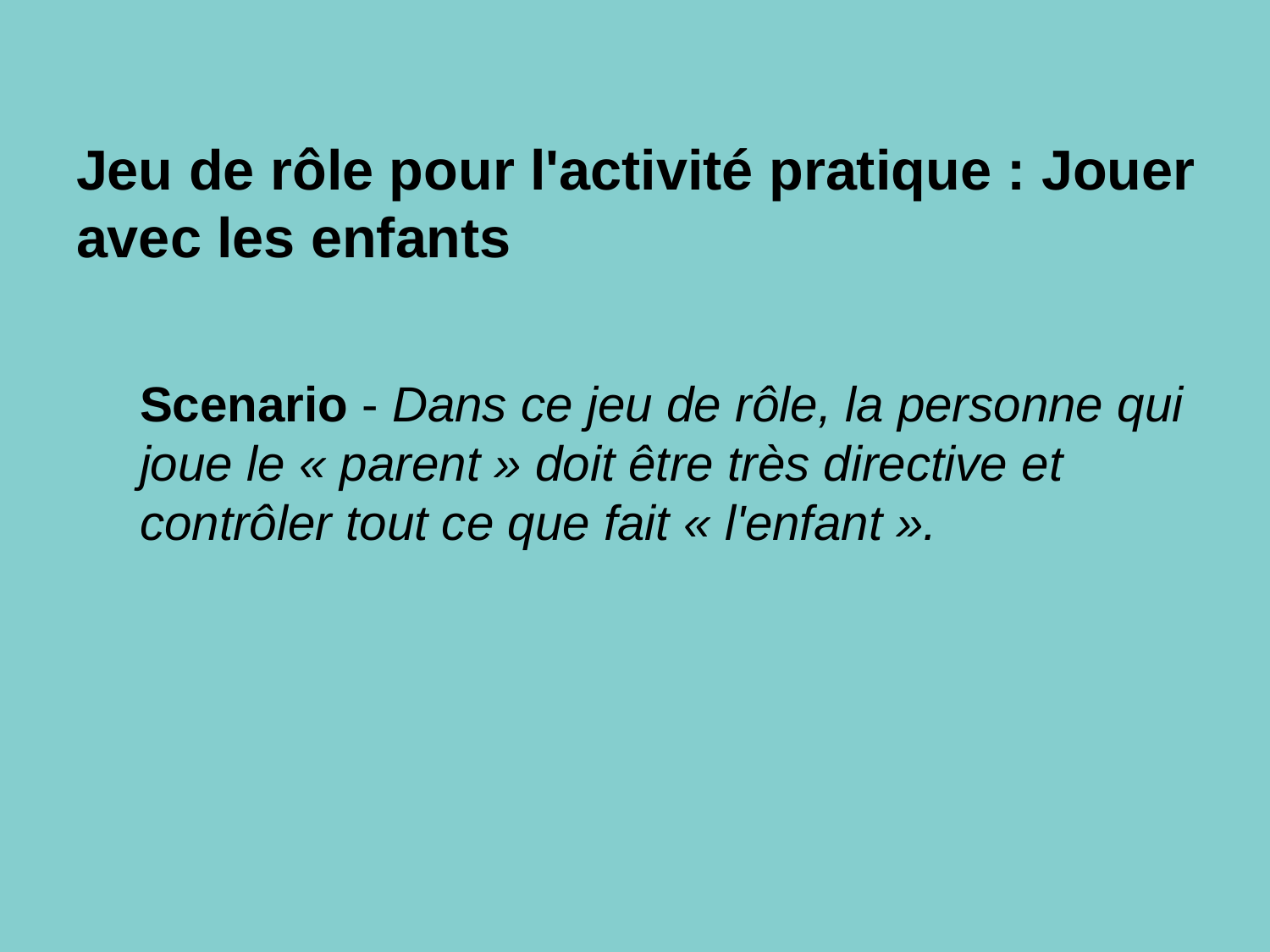

# Jeu de rôle pour l'activité pratique : Jouer avec les enfants

Scenario - Dans ce jeu de rôle, la personne qui joue le « parent » doit être très directive et contrôler tout ce que fait « l'enfant ».